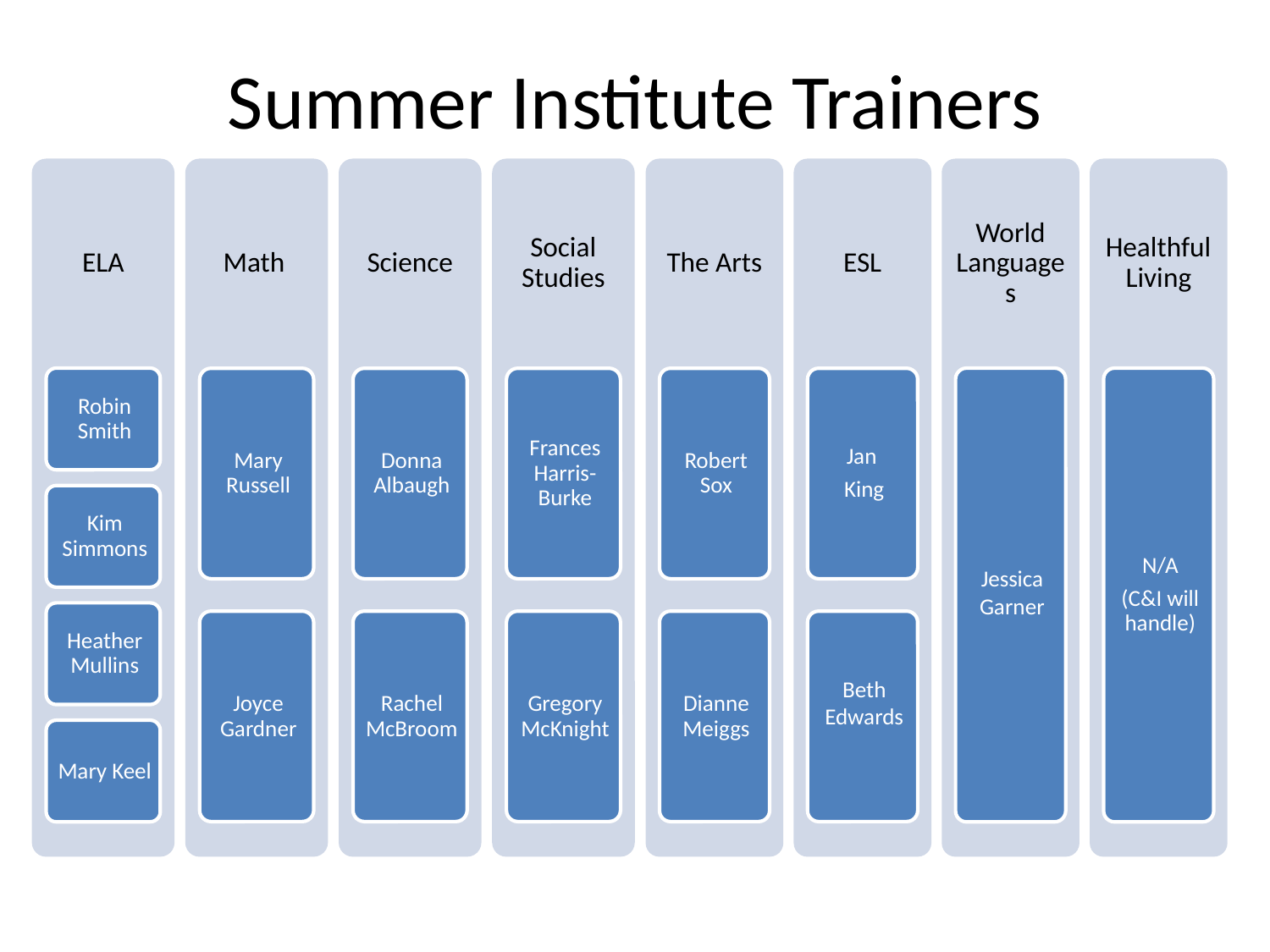

# Summer Institute Trainers
ELA
Robin Smith
Kim Simmons
Heather Mullins
Mary Keel
Math
Mary Russell
Joyce Gardner
Science
Donna Albaugh
Rachel McBroom
Social Studies
Frances Harris-Burke
Gregory McKnight
The Arts
Robert Sox
Dianne Meiggs
ESL
Jan
King
Beth Edwards

World Languages

Jessica Garner

Healthful Living
N/A
(C&I will handle)